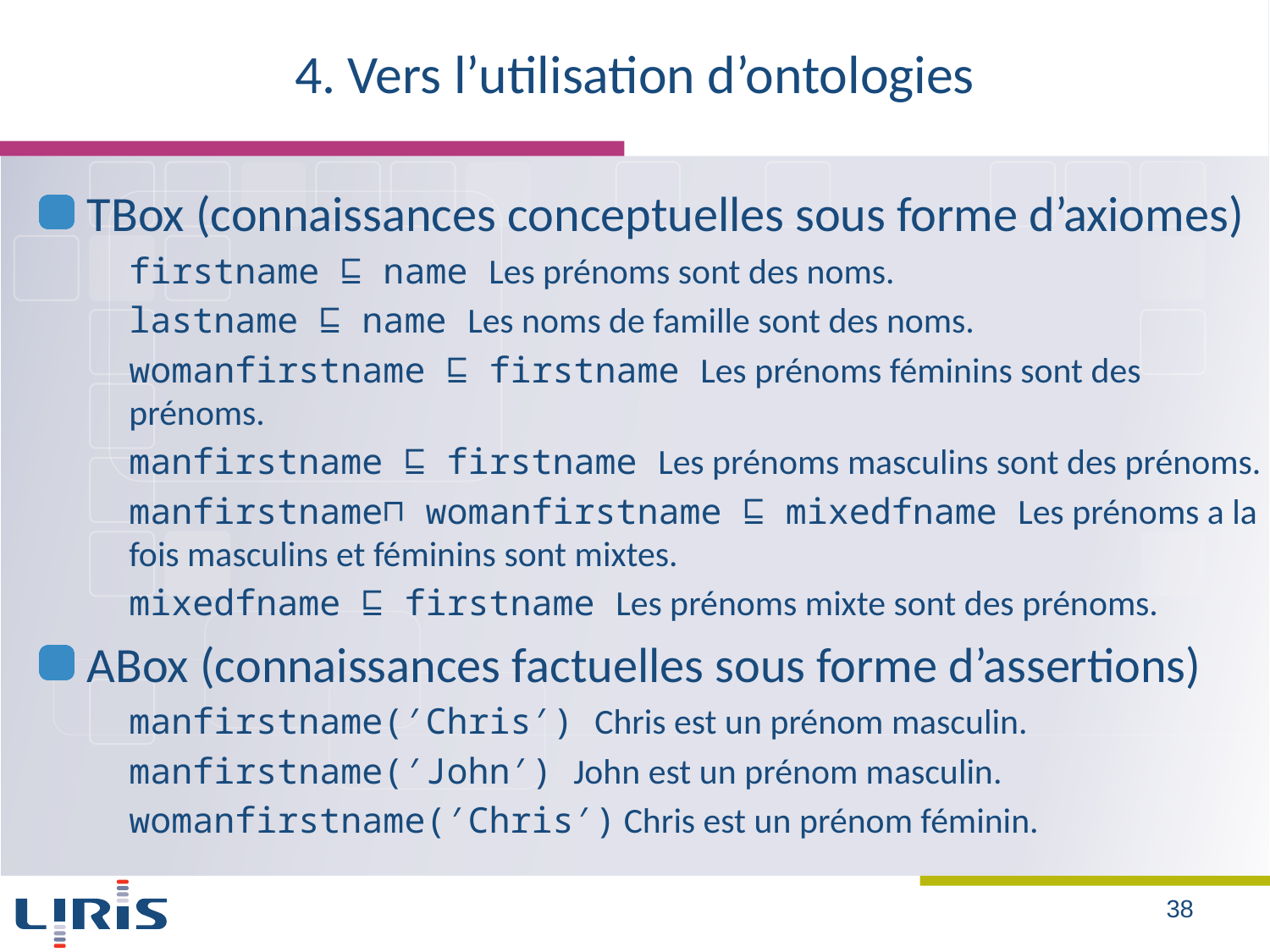

# 4. Vers l’utilisation d’ontologies
TBox (connaissances conceptuelles sous forme d’axiomes)
firstname ⊑ name Les prénoms sont des noms.
lastname ⊑ name Les noms de famille sont des noms.
womanfirstname ⊑ firstname Les prénoms féminins sont des prénoms.
manfirstname ⊑ firstname Les prénoms masculins sont des prénoms.
manfirstname⊓ womanfirstname ⊑ mixedfname Les prénoms a la fois masculins et féminins sont mixtes.
mixedfname ⊑ firstname Les prénoms mixte sont des prénoms.
ABox (connaissances factuelles sous forme d’assertions)
manfirstname(′Chris′) Chris est un prénom masculin.
manfirstname(′John′) John est un prénom masculin.
womanfirstname(′Chris′) Chris est un prénom féminin.
38